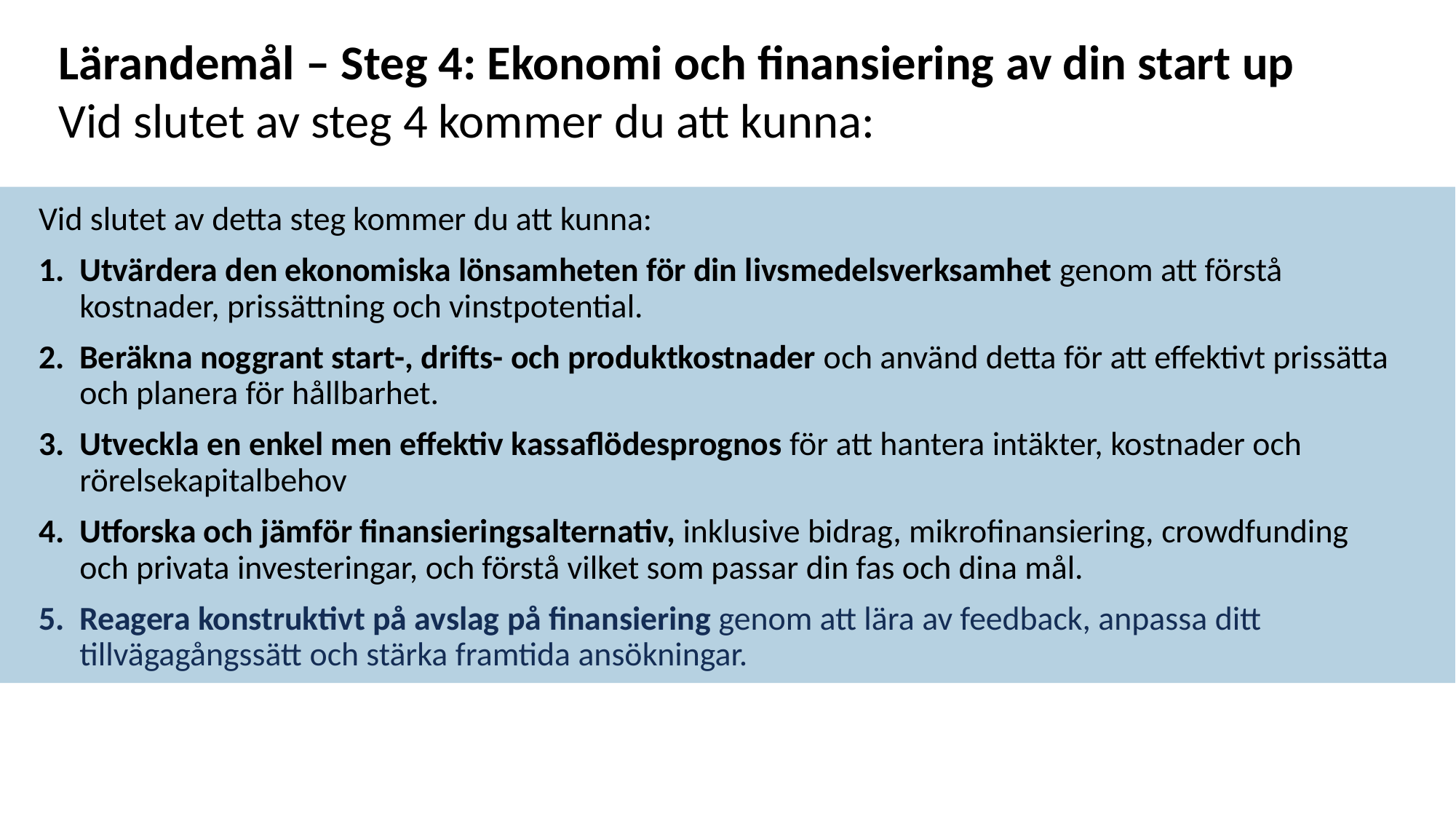

Lärandemål – Steg 4: Ekonomi och finansiering av din start up
Vid slutet av steg 4 kommer du att kunna:

Vid slutet av detta steg kommer du att kunna:
Utvärdera den ekonomiska lönsamheten för din livsmedelsverksamhet genom att förstå kostnader, prissättning och vinstpotential.
Beräkna noggrant start-, drifts- och produktkostnader och använd detta för att effektivt prissätta och planera för hållbarhet.
Utveckla en enkel men effektiv kassaflödesprognos för att hantera intäkter, kostnader och rörelsekapitalbehov
Utforska och jämför finansieringsalternativ, inklusive bidrag, mikrofinansiering, crowdfunding och privata investeringar, och förstå vilket som passar din fas och dina mål.
Reagera konstruktivt på avslag på finansiering genom att lära av feedback, anpassa ditt tillvägagångssätt och stärka framtida ansökningar.